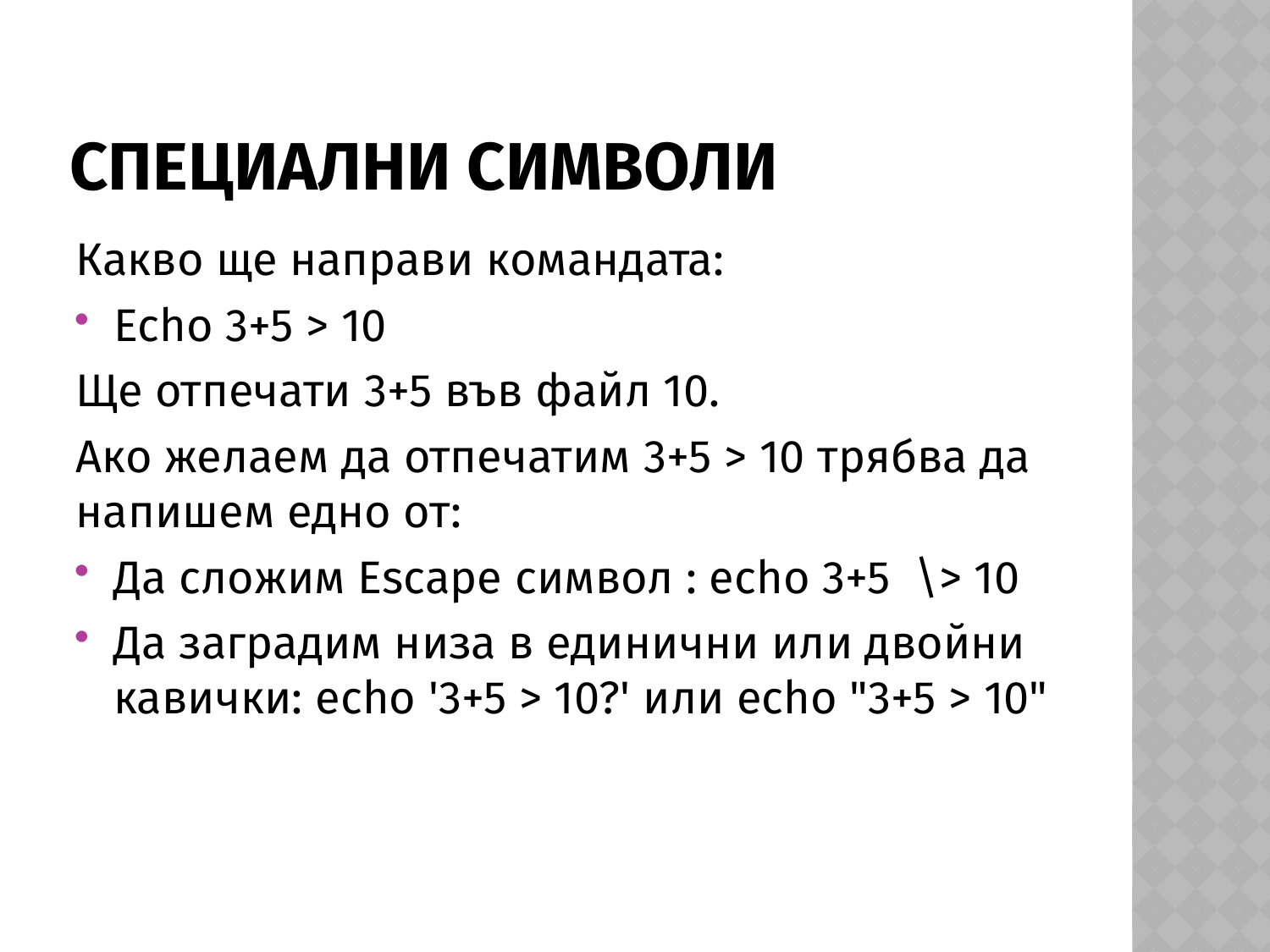

# Специални символи
Какво ще направи командата:
Echo 3+5 > 10
Ще отпечати 3+5 във файл 10.
Ако желаем да отпечатим 3+5 > 10 трябва да напишем едно от:
Да сложим Escape символ : echo 3+5  \> 10
Да заградим низа в единични или двойни кавички: echo '3+5 > 10?' или echo "3+5 > 10"